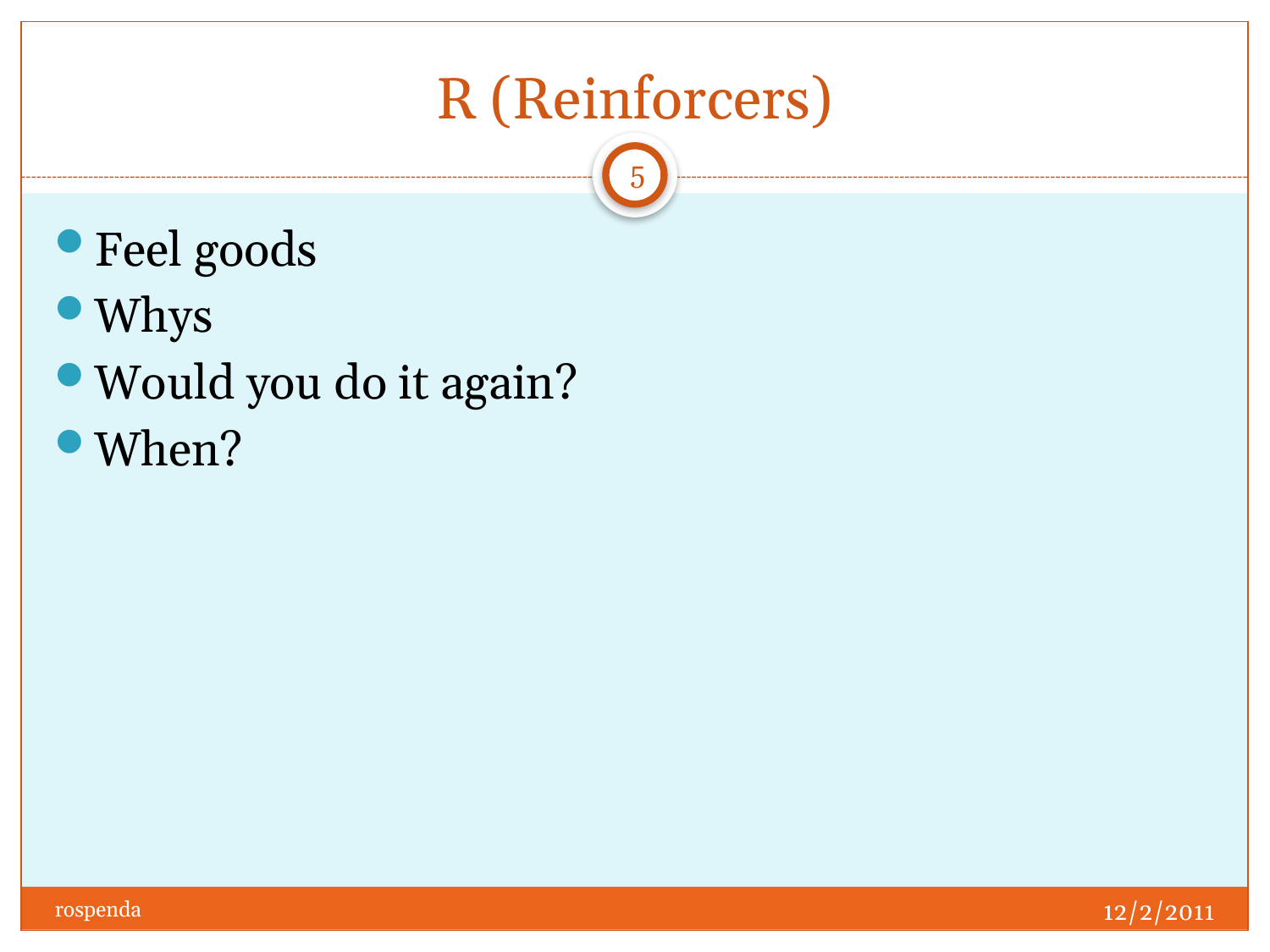

# R (Reinforcers)
5
Feel goods
Whys
Would you do it again?
When?
12/2/2011
rospenda